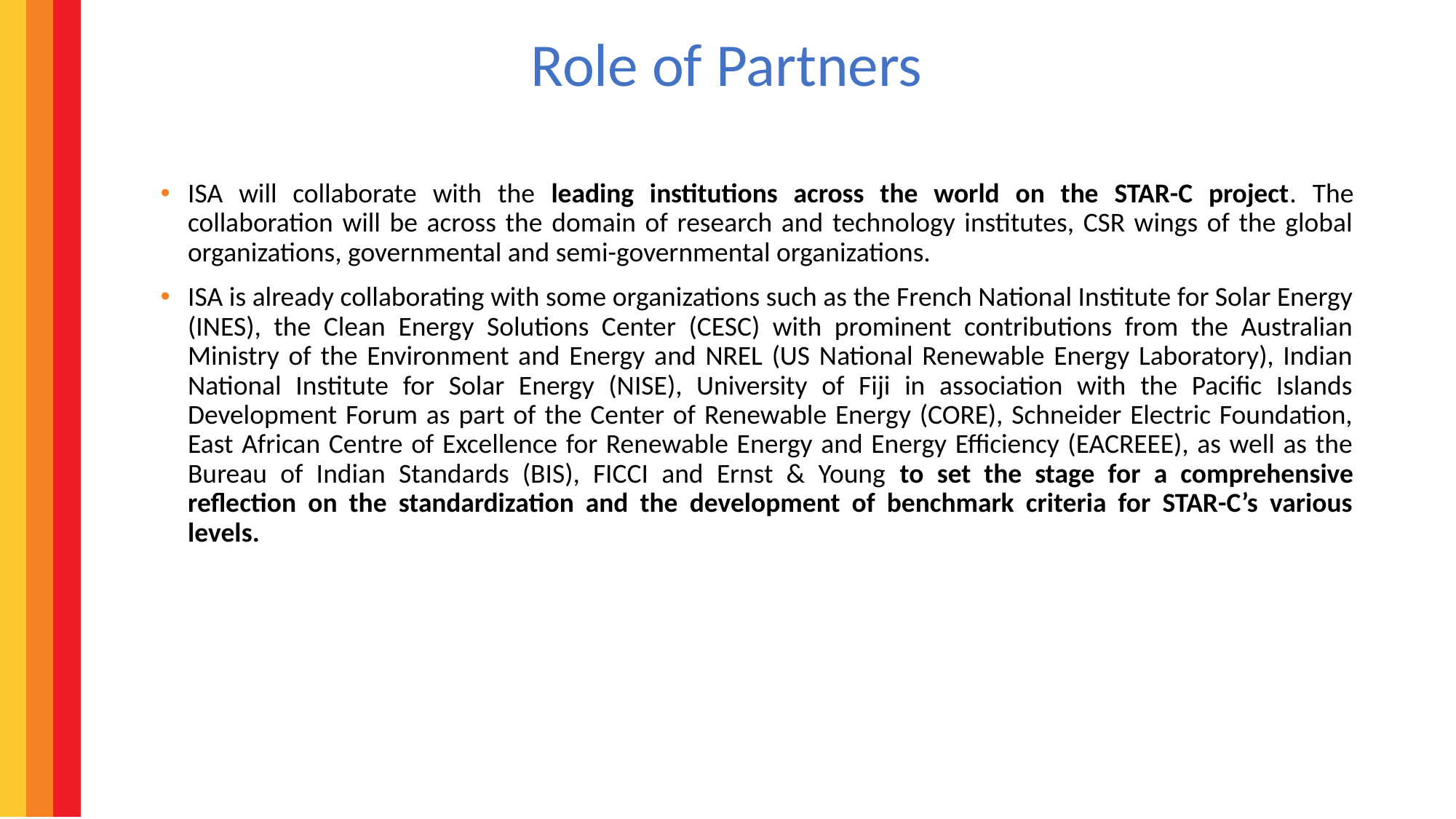

Role of Partners
ISA will collaborate with the leading institutions across the world on the STAR-C project. The collaboration will be across the domain of research and technology institutes, CSR wings of the global organizations, governmental and semi-governmental organizations.
ISA is already collaborating with some organizations such as the French National Institute for Solar Energy (INES), the Clean Energy Solutions Center (CESC) with prominent contributions from the Australian Ministry of the Environment and Energy and NREL (US National Renewable Energy Laboratory), Indian National Institute for Solar Energy (NISE), University of Fiji in association with the Pacific Islands Development Forum as part of the Center of Renewable Energy (CORE), Schneider Electric Foundation, East African Centre of Excellence for Renewable Energy and Energy Efficiency (EACREEE), as well as the Bureau of Indian Standards (BIS), FICCI and Ernst & Young to set the stage for a comprehensive reflection on the standardization and the development of benchmark criteria for STAR-C’s various levels.